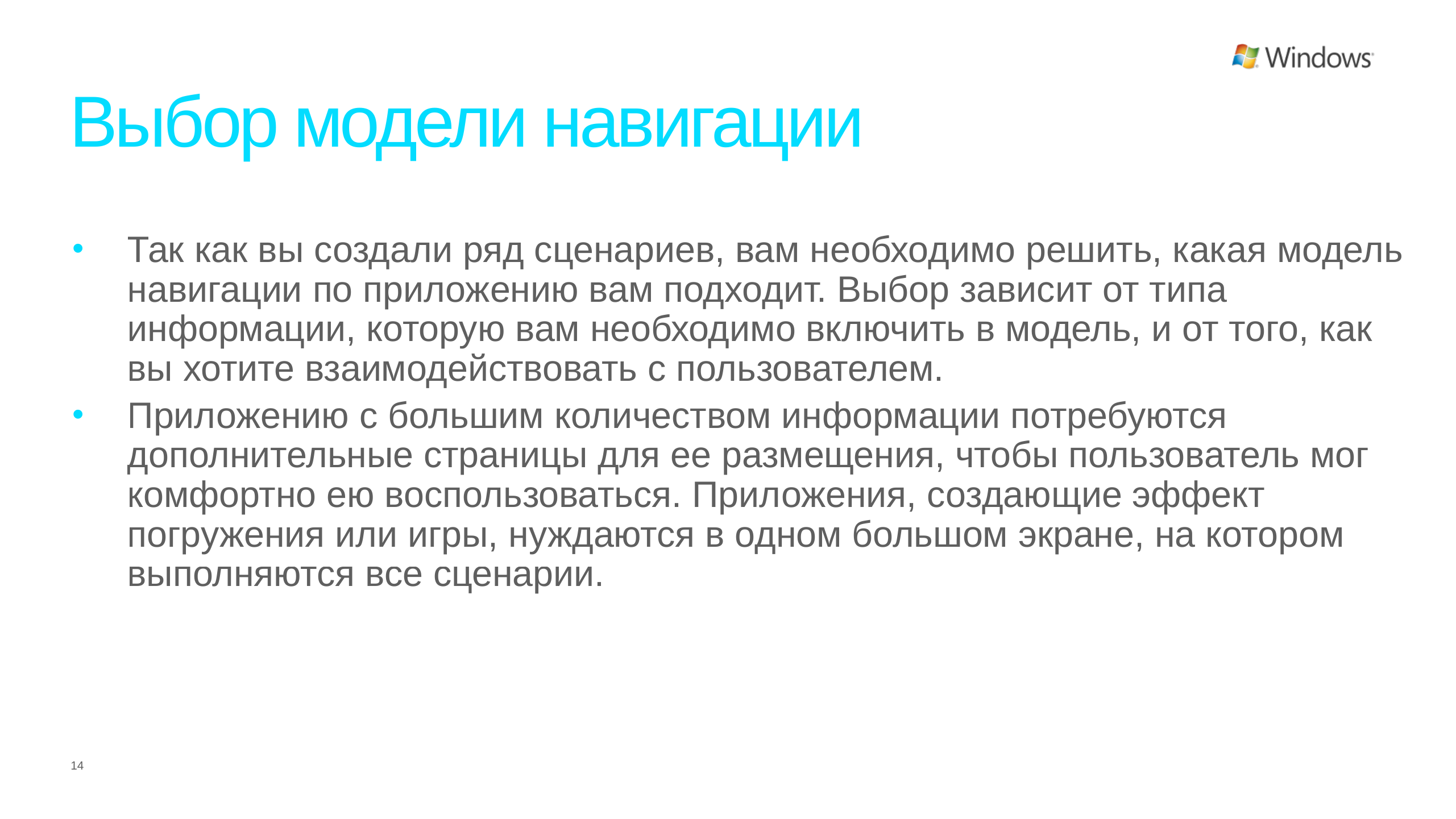

# Выбор модели навигации

Так как вы создали ряд сценариев, вам необходимо решить, какая модель навигации по приложению вам подходит. Выбор зависит от типа информации, которую вам необходимо включить в модель, и от того, как вы хотите взаимодействовать с пользователем.
Приложению с большим количеством информации потребуются дополнительные страницы для ее размещения, чтобы пользователь мог комфортно ею воспользоваться. Приложения, создающие эффект погружения или игры, нуждаются в одном большом экране, на котором выполняются все сценарии.